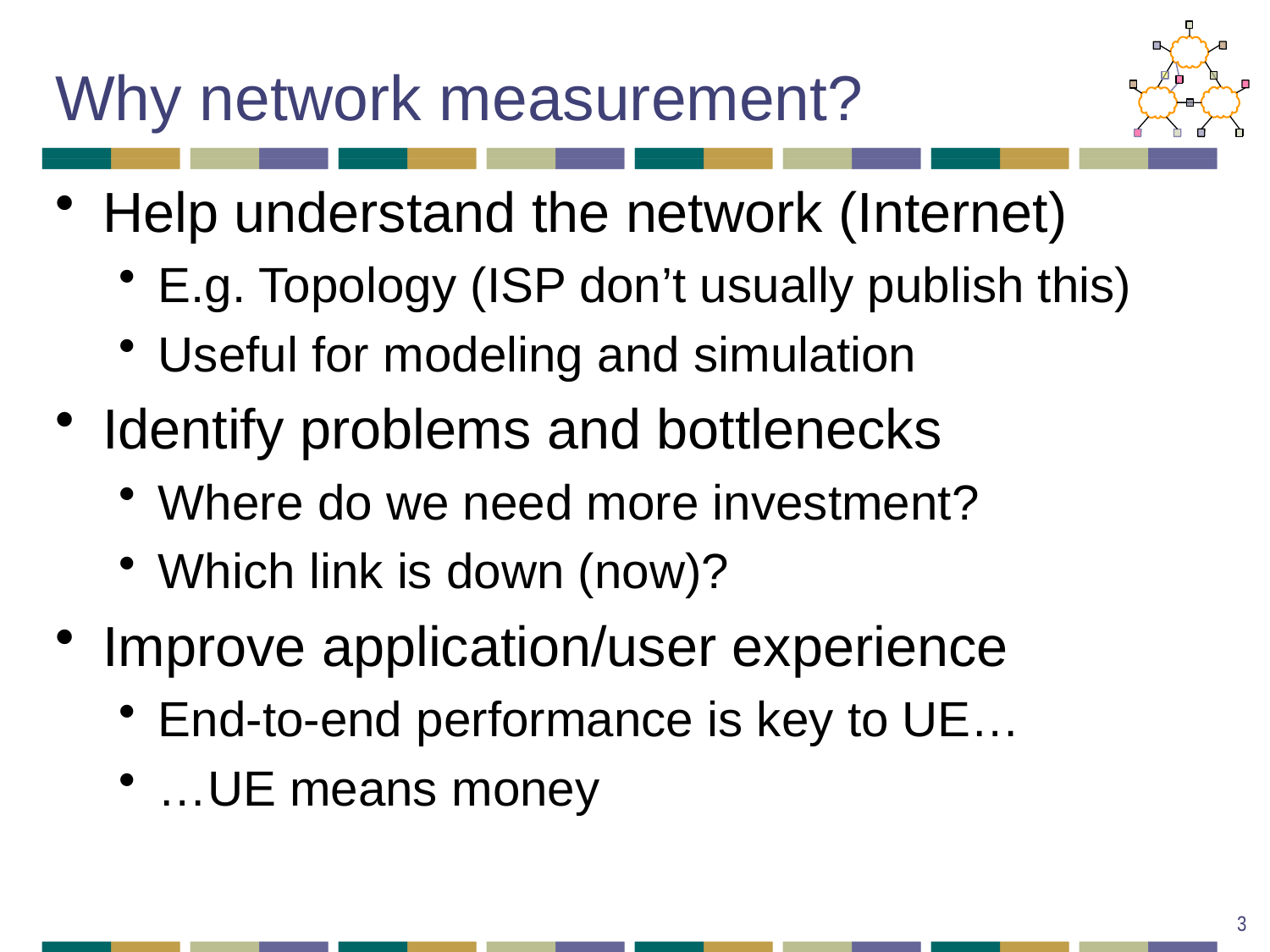

# Why network measurement?
Help understand the network (Internet)
E.g. Topology (ISP don’t usually publish this)
Useful for modeling and simulation
Identify problems and bottlenecks
Where do we need more investment?
Which link is down (now)?
Improve application/user experience
End-to-end performance is key to UE…
…UE means money
3